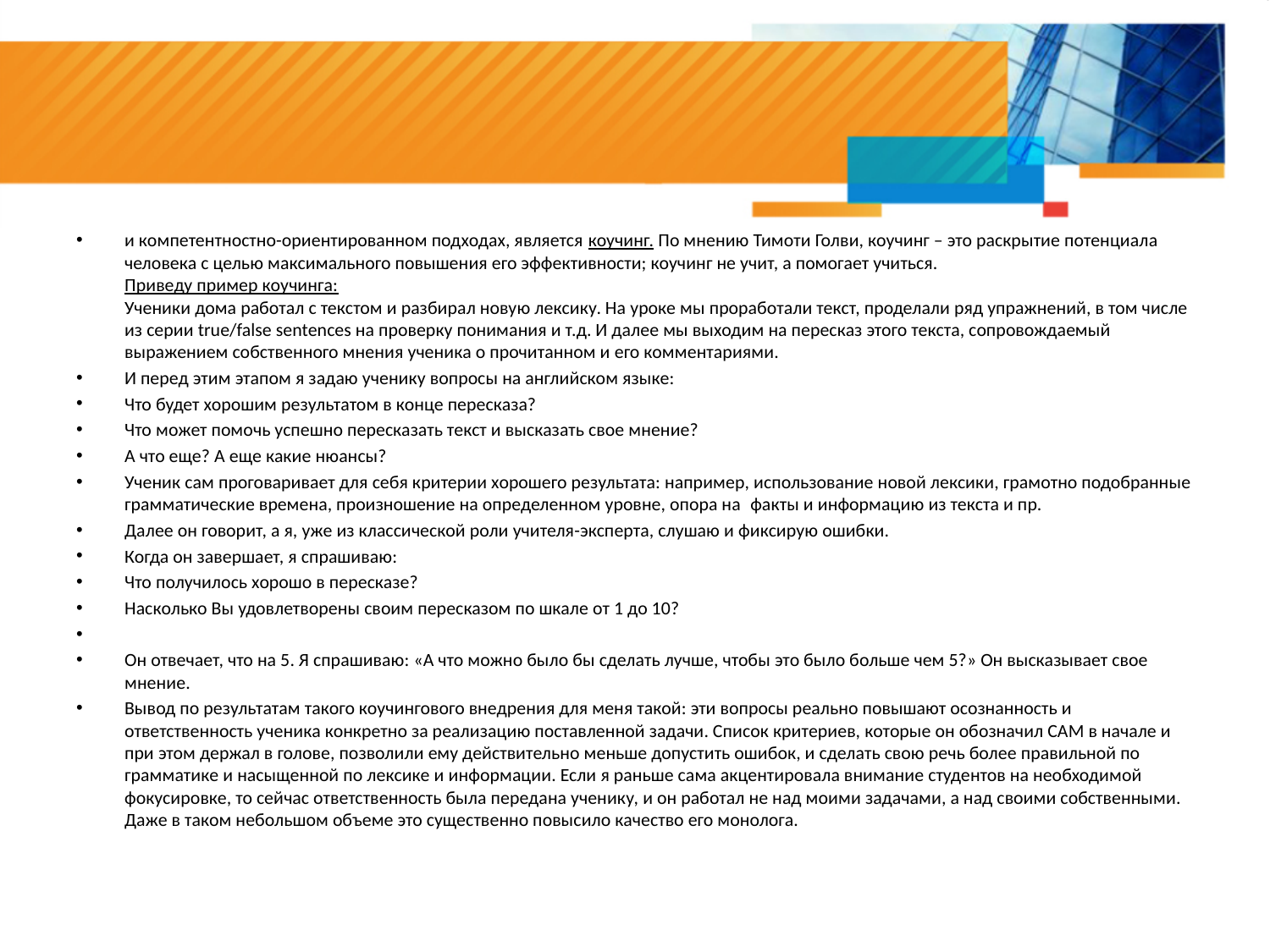

#
и компетентностно-ориентированном подходах, является коучинг. По мнению Тимоти Голви, коучинг – это раскрытие потенциала человека с целью максимального повышения его эффективности; коучинг не учит, а помогает учиться. 
Приведу пример коучинга:
Ученики дома работал с текстом и разбирал новую лексику. На уроке мы проработали текст, проделали ряд упражнений, в том числе из серии true/false sentences на проверку понимания и т.д. И далее мы выходим на пересказ этого текста, сопровождаемый выражением собственного мнения ученика о прочитанном и его комментариями.
И перед этим этапом я задаю ученику вопросы на английском языке:
Что будет хорошим результатом в конце пересказа?
Что может помочь успешно пересказать текст и высказать свое мнение?
А что еще? А еще какие нюансы?
Ученик сам проговаривает для себя критерии хорошего результата: например, использование новой лексики, грамотно подобранные грамматические времена, произношение на определенном уровне, опора на  факты и информацию из текста и пр.
Далее он говорит, а я, уже из классической роли учителя-эксперта, слушаю и фиксирую ошибки.
Когда он завершает, я спрашиваю:
Что получилось хорошо в пересказе?
Насколько Вы удовлетворены своим пересказом по шкале от 1 до 10?

Он отвечает, что на 5. Я спрашиваю: «А что можно было бы сделать лучше, чтобы это было больше чем 5?» Он высказывает свое мнение.
Вывод по результатам такого коучингового внедрения для меня такой: эти вопросы реально повышают осознанность и ответственность ученика конкретно за реализацию поставленной задачи. Список критериев, которые он обозначил САМ в начале и при этом держал в голове, позволили ему действительно меньше допустить ошибок, и сделать свою речь более правильной по грамматике и насыщенной по лексике и информации. Если я раньше сама акцентировала внимание студентов на необходимой фокусировке, то сейчас ответственность была передана ученику, и он работал не над моими задачами, а над своими собственными. Даже в таком небольшом объеме это существенно повысило качество его монолога.